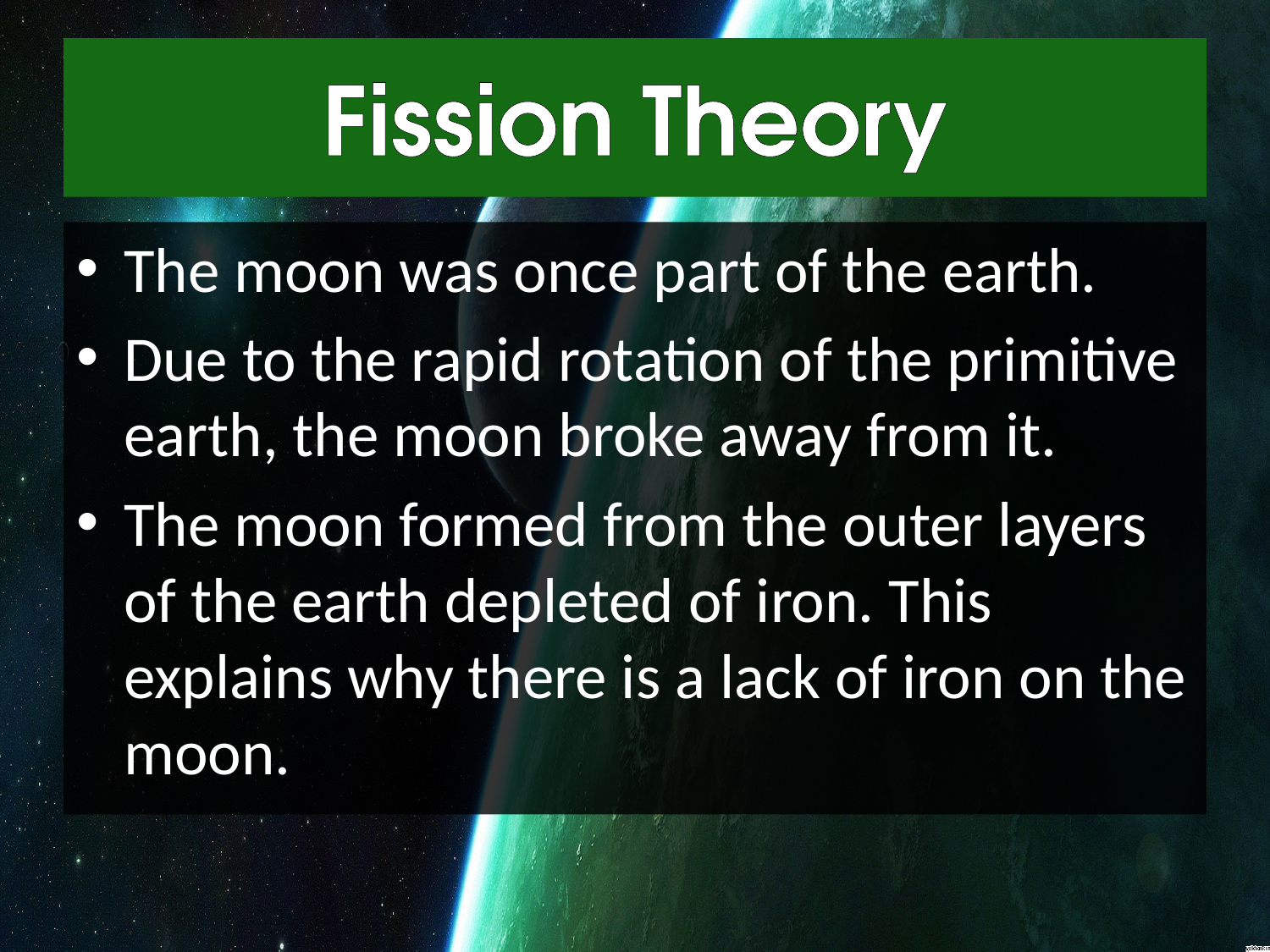

# Fission Theory
The moon was once part of the earth.
Due to the rapid rotation of the primitive earth, the moon broke away from it.
The moon formed from the outer layers of the earth depleted of iron. This explains why there is a lack of iron on the moon.